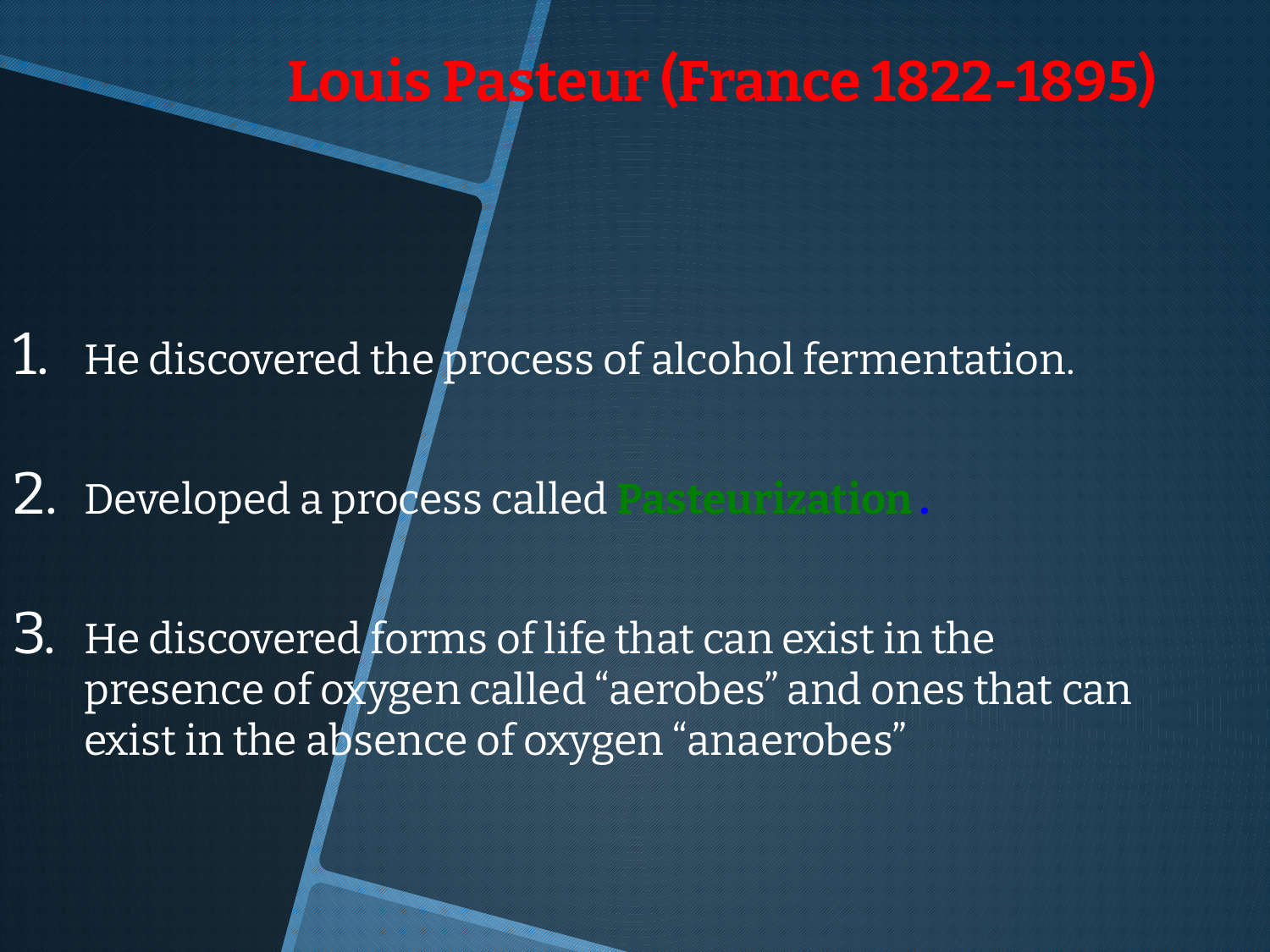

# Louis Pasteur (France 1822-1895)
He discovered the process of alcohol fermentation.

Developed a process called Pasteurization .

He discovered forms of life that can exist in the presence of oxygen called “aerobes” and ones that can exist in the absence of oxygen “anaerobes”